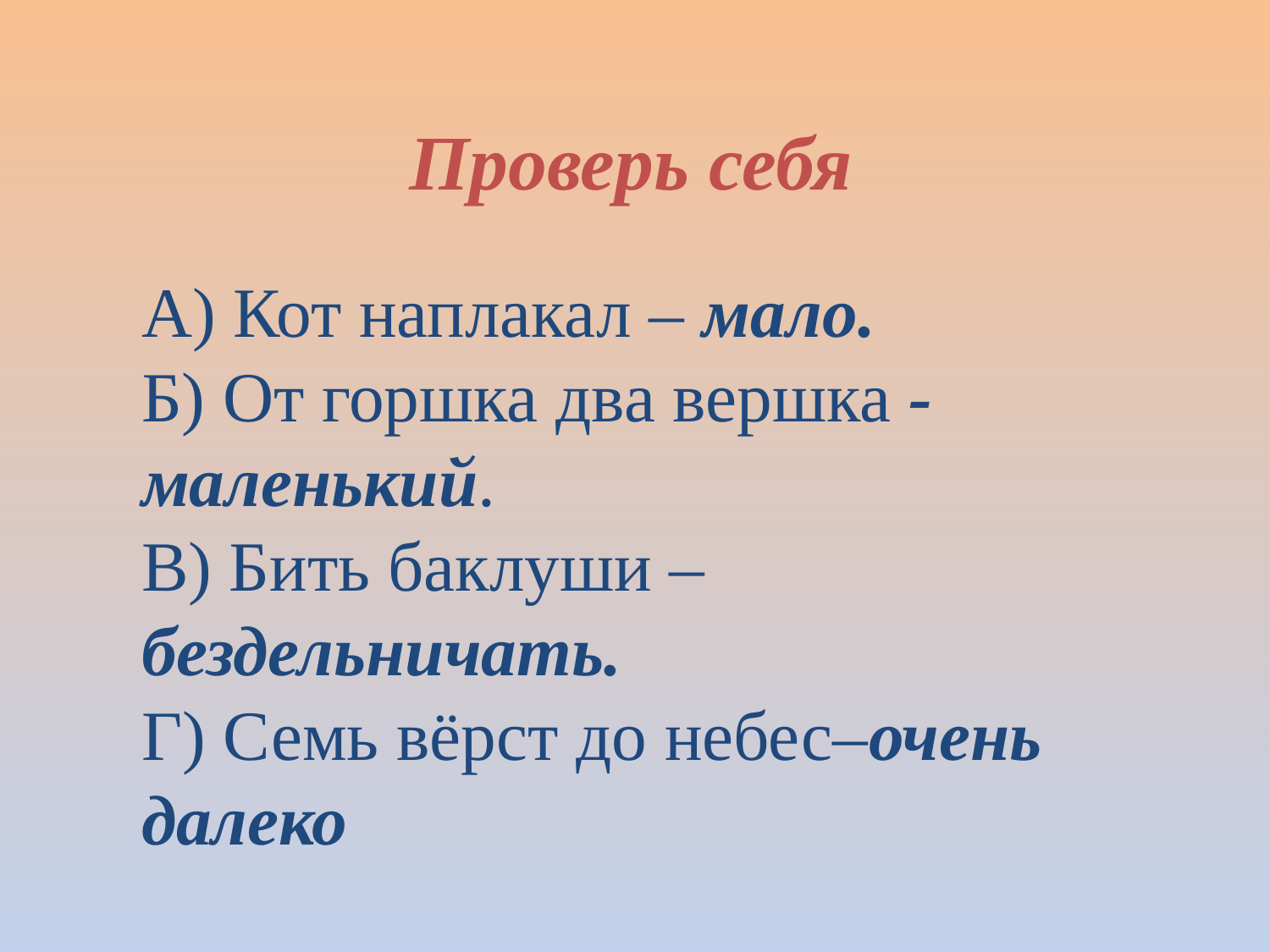

# Проверь себя
А) Кот наплакал – мало.
Б) От горшка два вершка - маленький.
В) Бить баклуши – бездельничать.
Г) Семь вёрст до небес–очень далеко